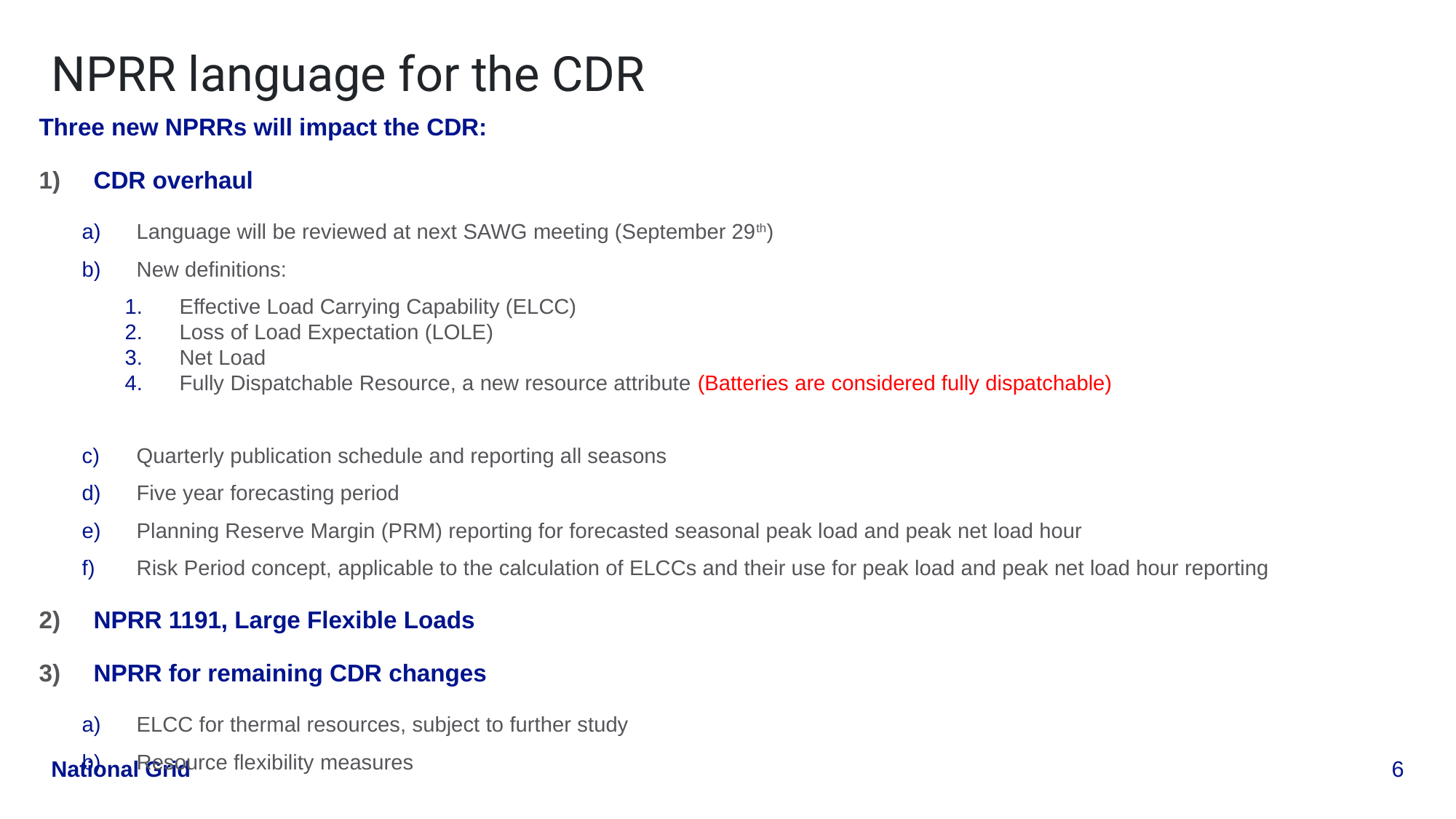

# NPRR language for the CDR
Three new NPRRs will impact the CDR:
CDR overhaul
Language will be reviewed at next SAWG meeting (September 29th)
New definitions:
Effective Load Carrying Capability (ELCC)
Loss of Load Expectation (LOLE)
Net Load
Fully Dispatchable Resource, a new resource attribute (Batteries are considered fully dispatchable)

Quarterly publication schedule and reporting all seasons
Five year forecasting period
Planning Reserve Margin (PRM) reporting for forecasted seasonal peak load and peak net load hour
Risk Period concept, applicable to the calculation of ELCCs and their use for peak load and peak net load hour reporting
NPRR 1191, Large Flexible Loads
NPRR for remaining CDR changes
ELCC for thermal resources, subject to further study
Resource flexibility measures